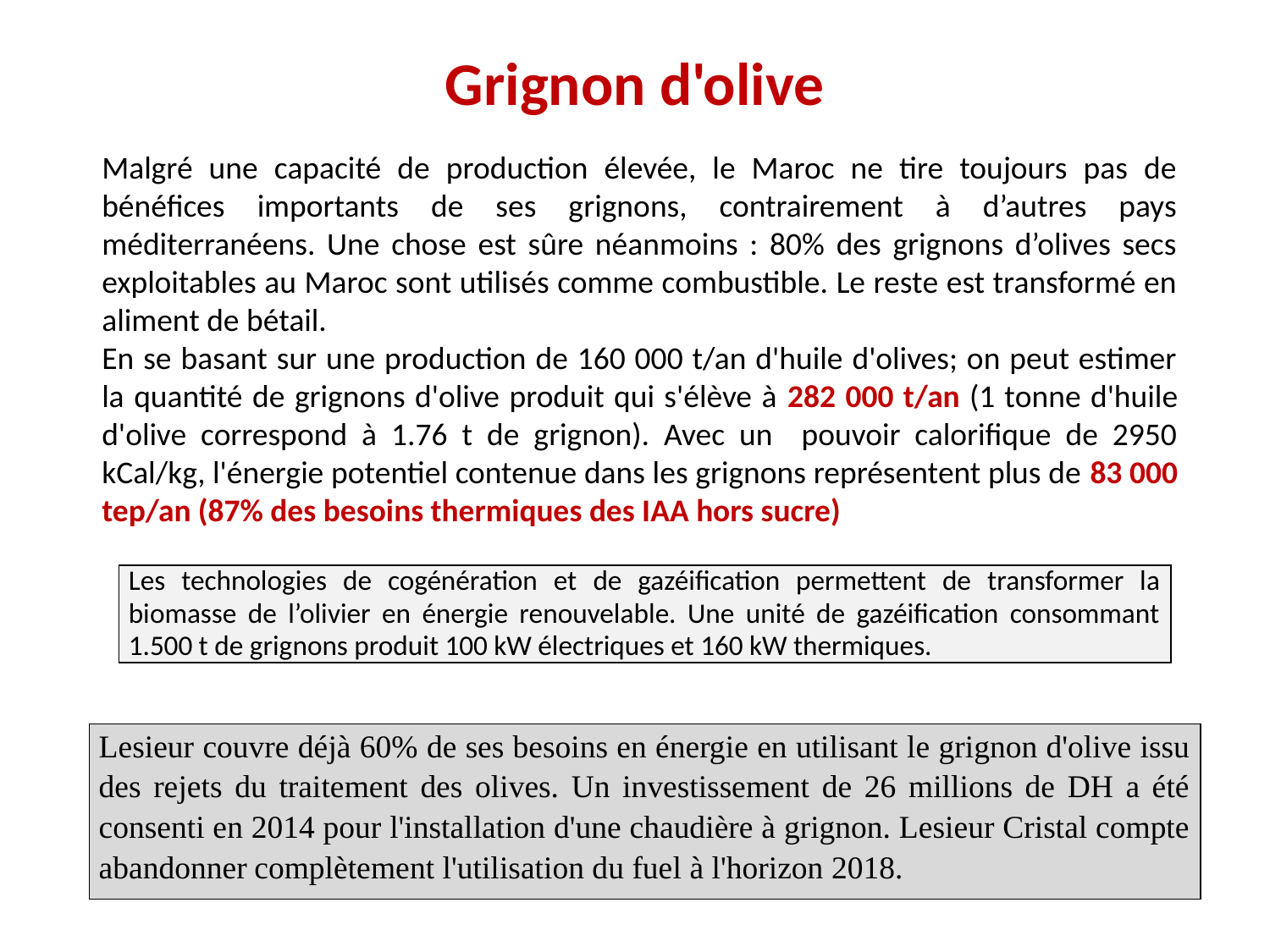

# Grignon d'olive
Malgré une capacité de production élevée, le Maroc ne tire toujours pas de bénéfices importants de ses grignons, contrairement à d’autres pays méditerranéens. Une chose est sûre néanmoins : 80% des grignons d’olives secs exploitables au Maroc sont utilisés comme combustible. Le reste est transformé en aliment de bétail.
En se basant sur une production de 160 000 t/an d'huile d'olives; on peut estimer la quantité de grignons d'olive produit qui s'élève à 282 000 t/an (1 tonne d'huile d'olive correspond à 1.76 t de grignon). Avec un  pouvoir calorifique de 2950 kCal/kg, l'énergie potentiel contenue dans les grignons représentent plus de 83 000 tep/an (87% des besoins thermiques des IAA hors sucre)
| Les technologies de cogénération et de gazéification permettent de transformer la biomasse de l’olivier en énergie renouvelable. Une unité de gazéification consommant 1.500 t de grignons produit 100 kW électriques et 160 kW thermiques. |
| --- |
| Lesieur couvre déjà 60% de ses besoins en énergie en utilisant le grignon d'olive issu des rejets du traitement des olives. Un investissement de 26 millions de DH a été consenti en 2014 pour l'installation d'une chaudière à grignon. Lesieur Cristal compte abandonner complètement l'utilisation du fuel à l'horizon 2018. |
| --- |